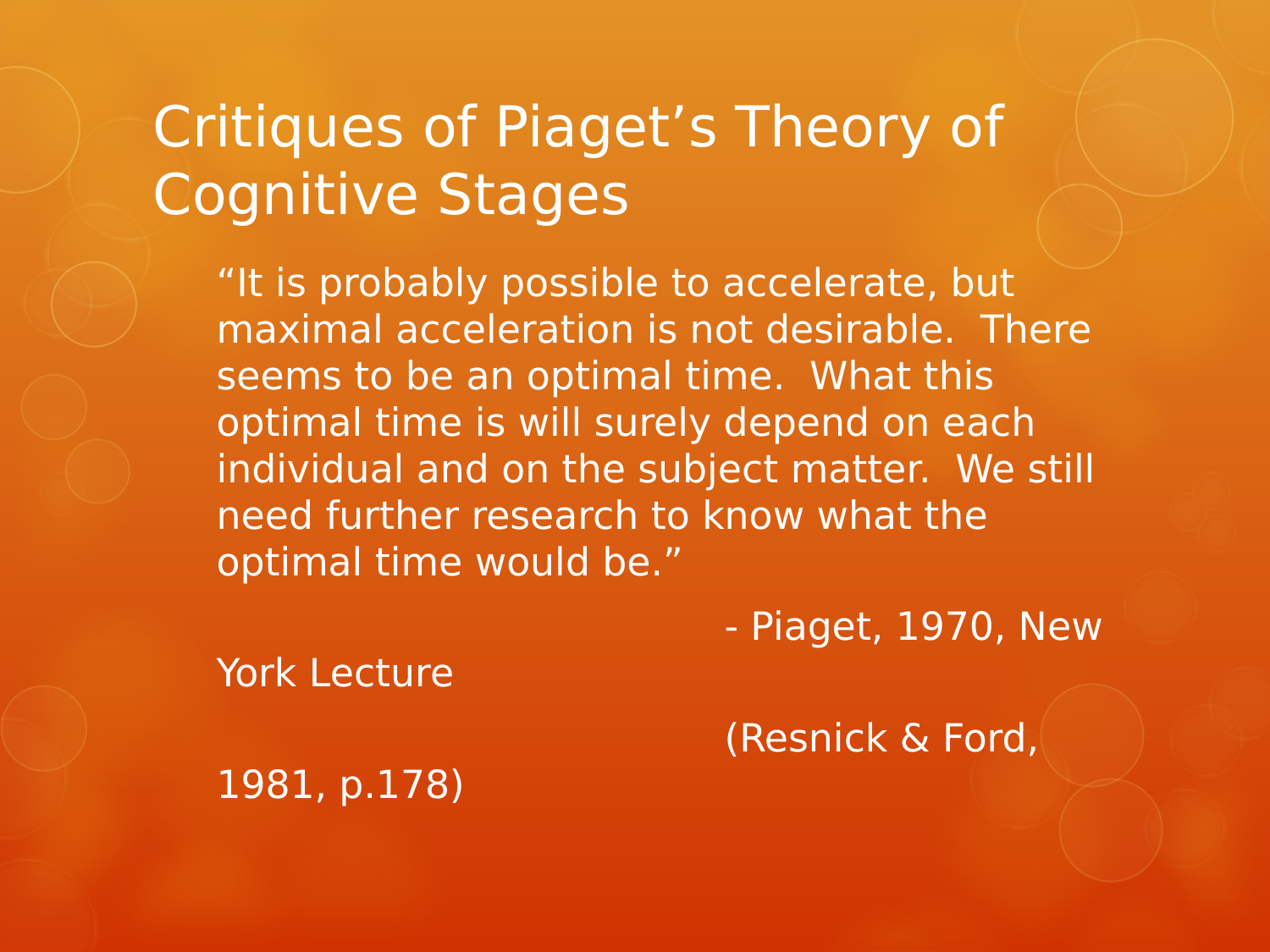

# Critiques of Piaget’s Theory of Cognitive Stages
“It is probably possible to accelerate, but maximal acceleration is not desirable.  There seems to be an optimal time.  What this optimal time is will surely depend on each individual and on the subject matter.  We still need further research to know what the optimal time would be.”
				- Piaget, 1970, New York Lecture
				(Resnick & Ford, 1981, p.178)